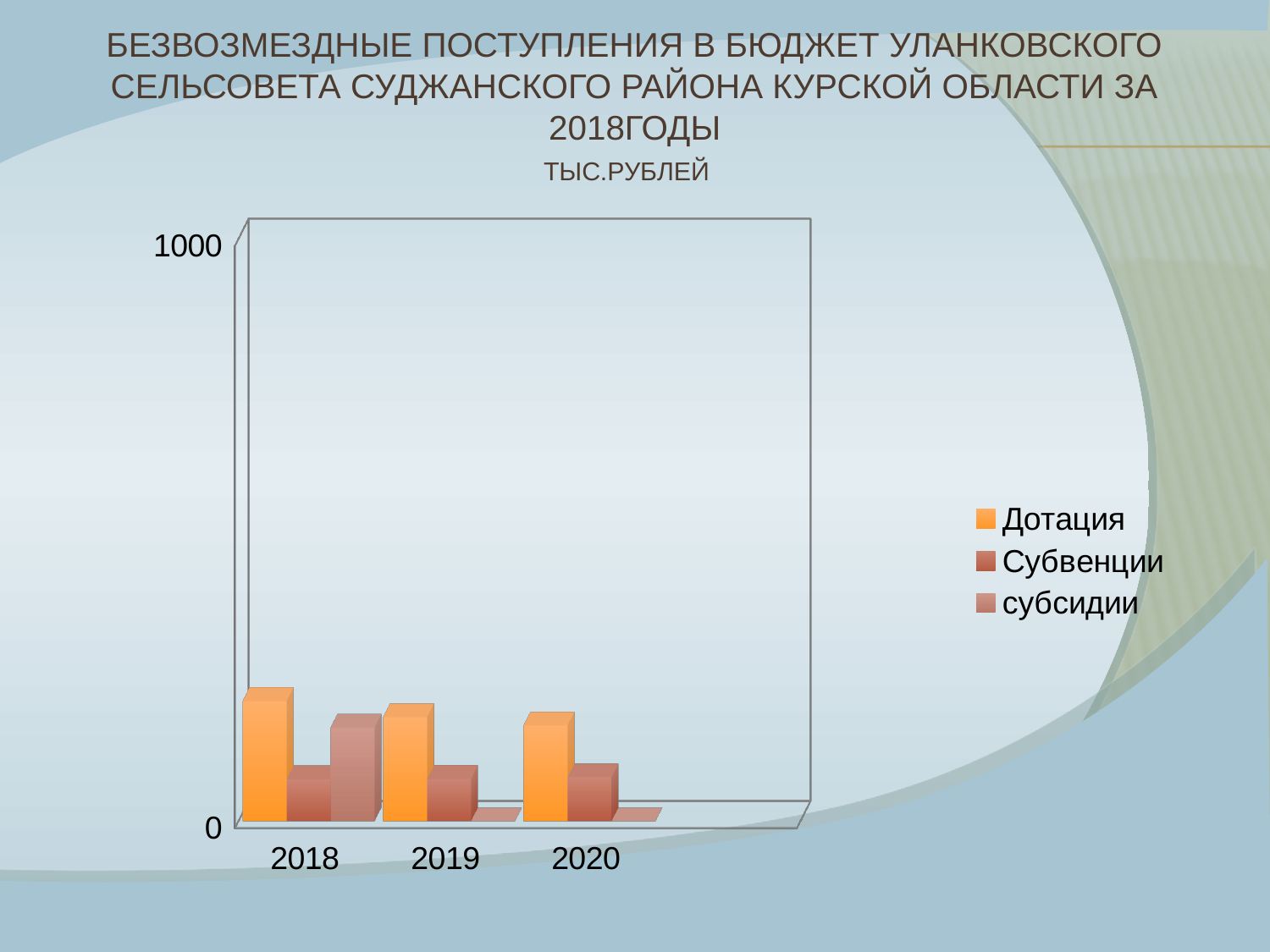

# Безвозмездные поступления в бюджет УЛАНКОВСКОГО сельсовета Суджанского района Курской области За 2018годы тыс.рублей

[unsupported chart]